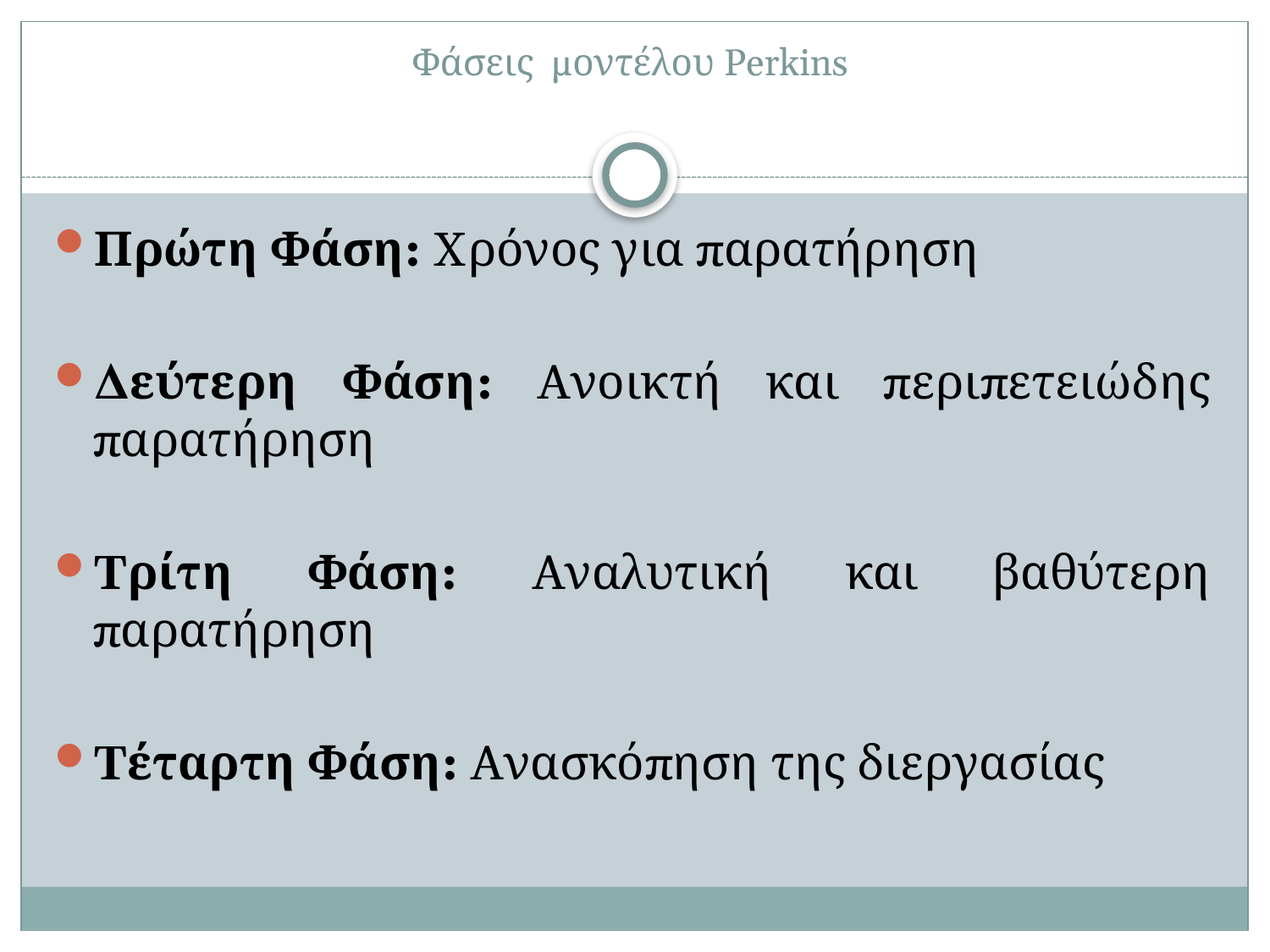

# Φάσεις  μοντέλου Perkins
Πρώτη Φάση: Χρόνος για παρατήρηση

Δεύτερη Φάση: Ανοικτή και περιπετειώδης παρατήρηση

Τρίτη Φάση: Αναλυτική και βαθύτερη παρατήρηση

Τέταρτη Φάση: Ανασκόπηση της διεργασίας